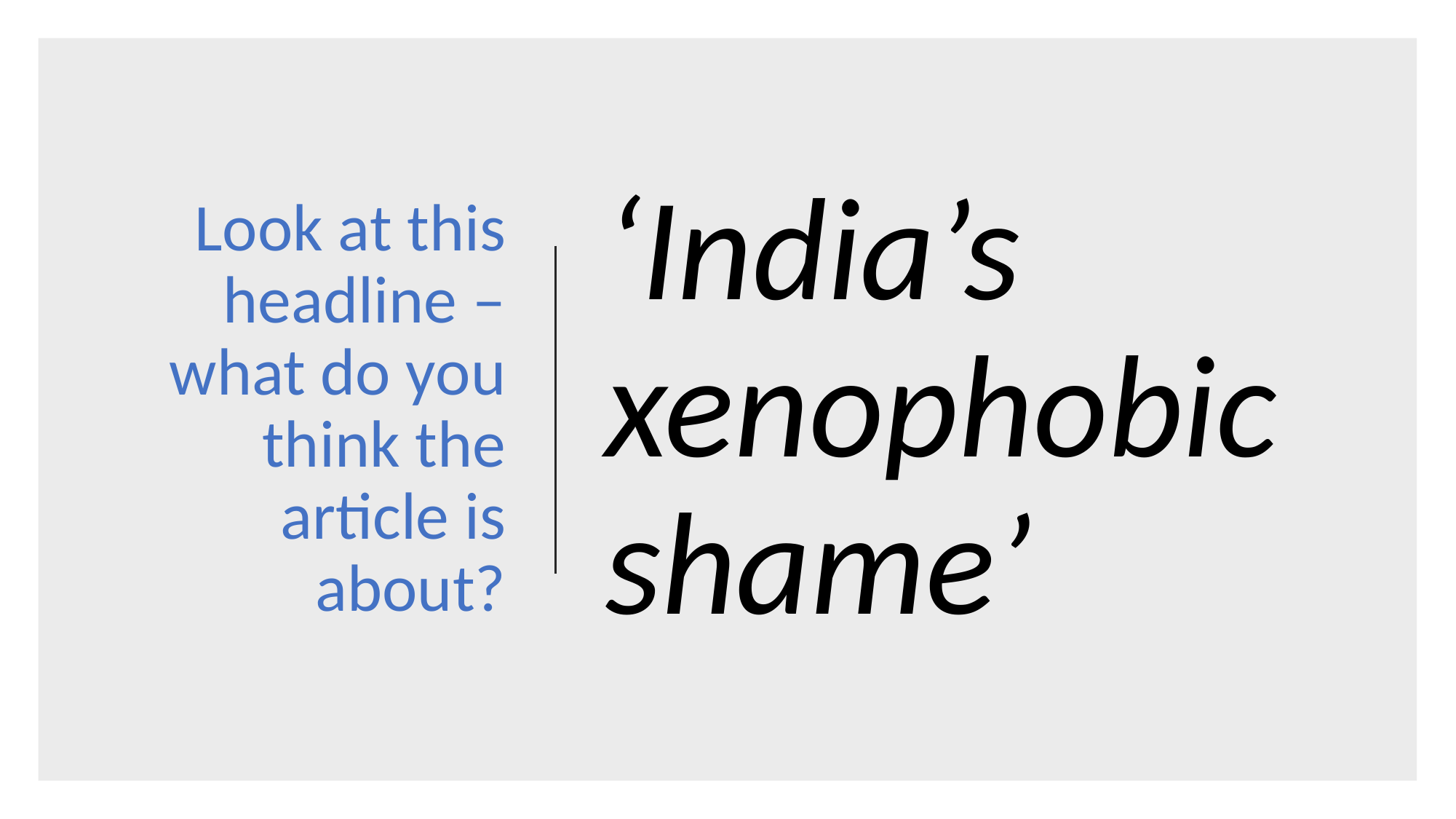

# Look at this headline – what do you think the article is about?
‘India’s xenophobic shame’